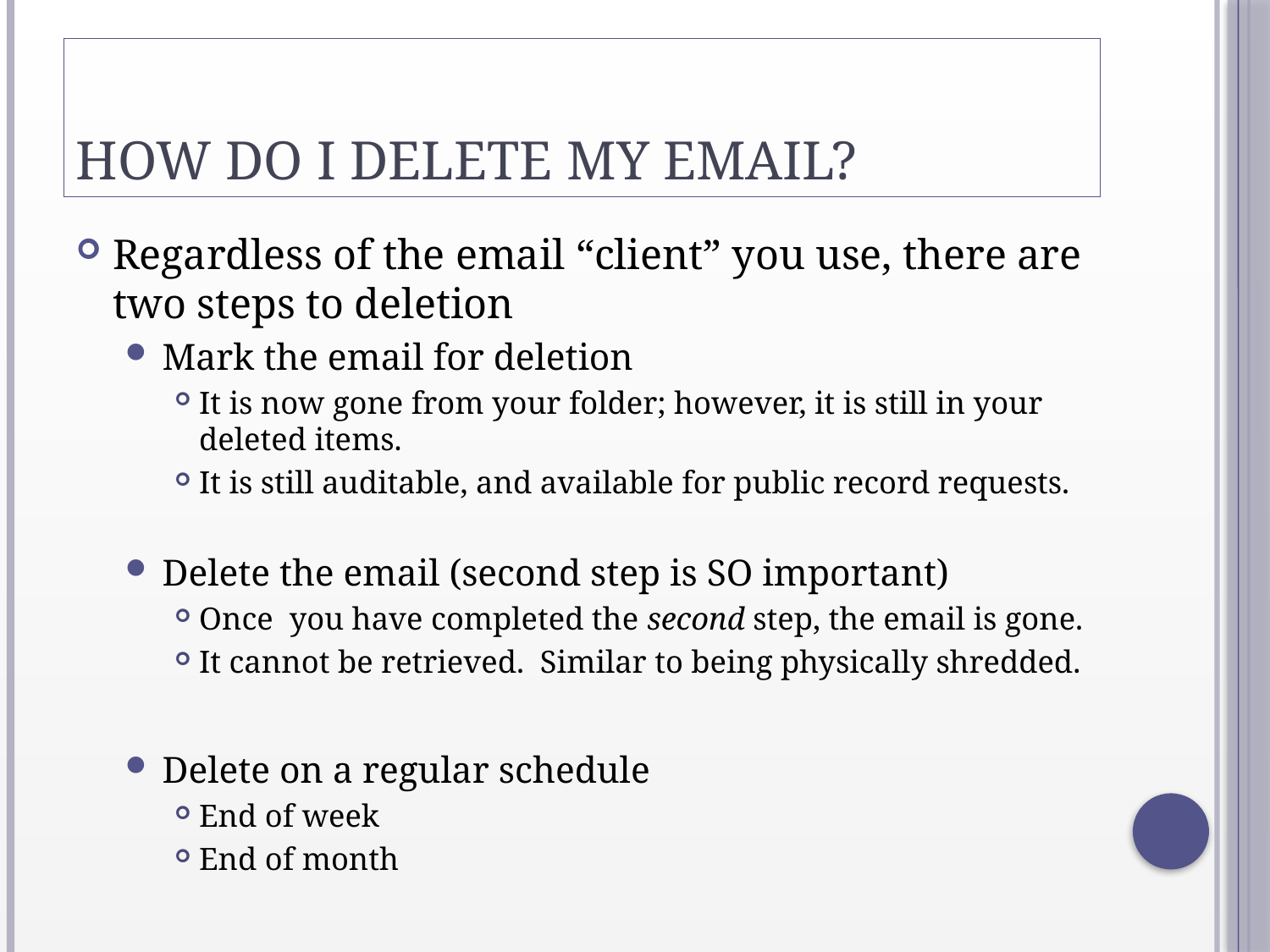

# How do I delete my email?
Regardless of the email “client” you use, there are two steps to deletion
Mark the email for deletion
It is now gone from your folder; however, it is still in your deleted items.
It is still auditable, and available for public record requests.

Delete the email (second step is SO important)
Once  you have completed the second step, the email is gone.
It cannot be retrieved.  Similar to being physically shredded.

Delete on a regular schedule
End of week
End of month